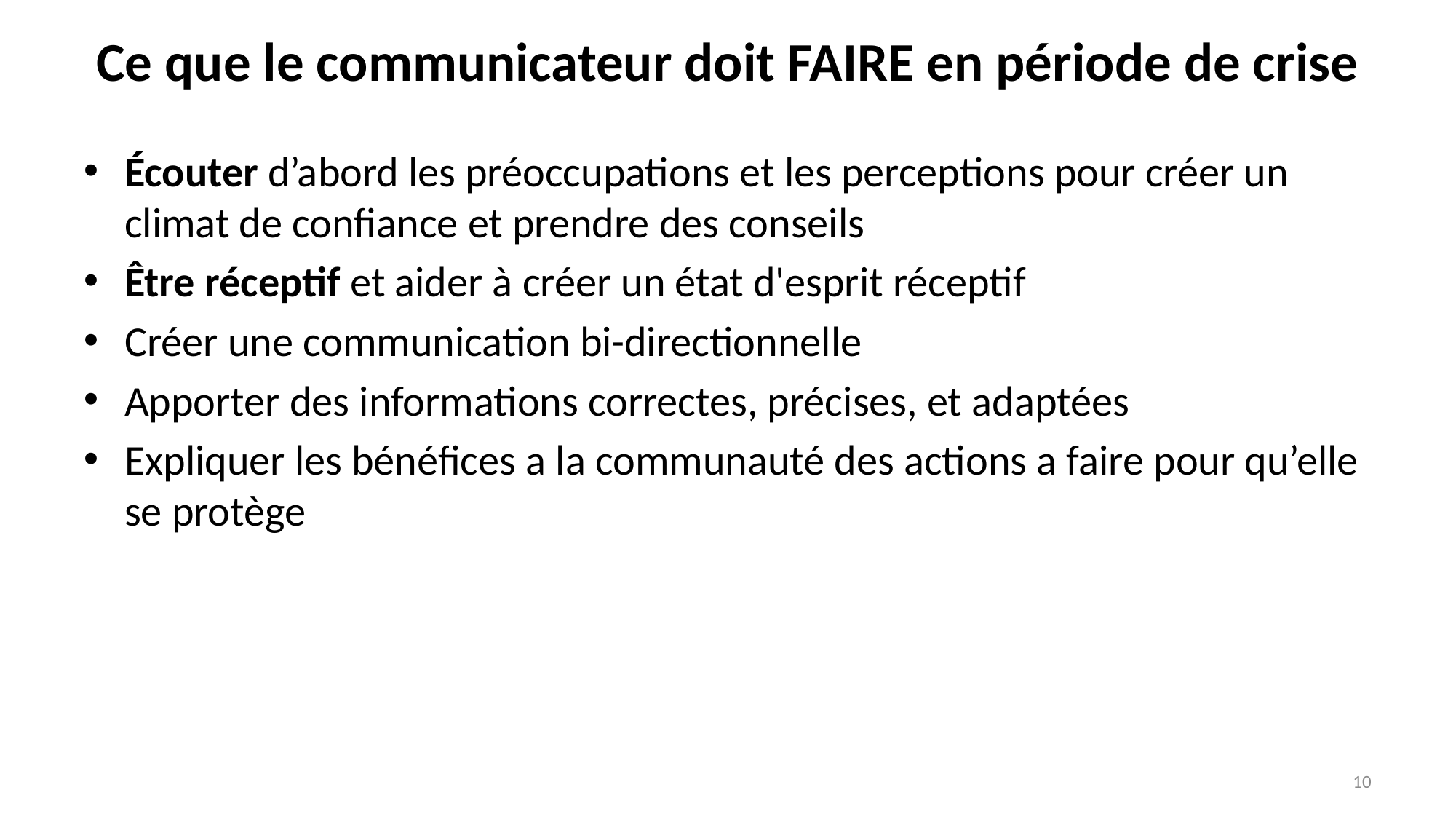

# Ce que le communicateur doit FAIRE en période de crise
Écouter d’abord les préoccupations et les perceptions pour créer un climat de confiance et prendre des conseils
Être réceptif et aider à créer un état d'esprit réceptif
Créer une communication bi-directionnelle
Apporter des informations correctes, précises, et adaptées
Expliquer les bénéfices a la communauté des actions a faire pour qu’elle se protège

10